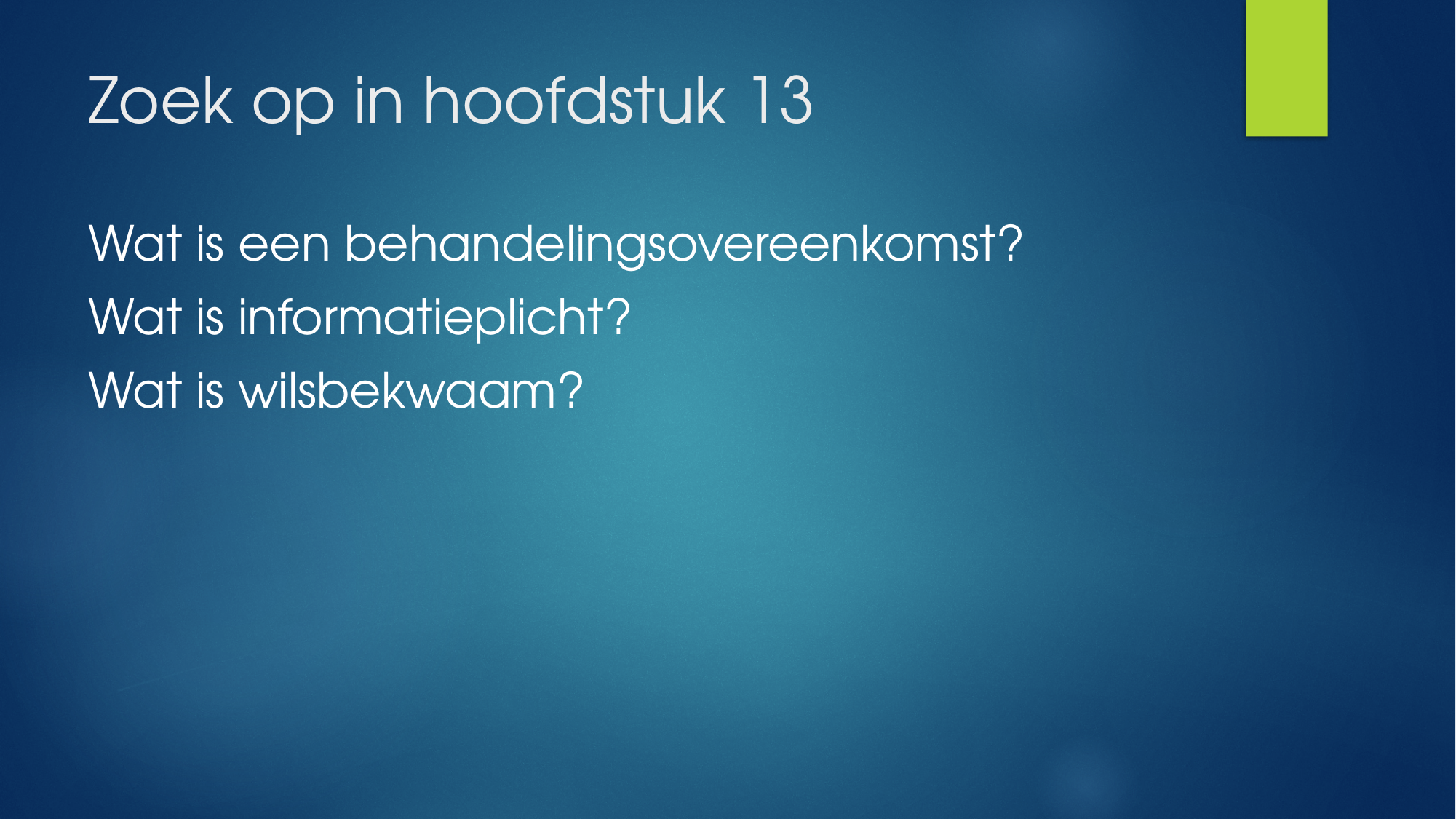

# Zoek op in hoofdstuk 13
Wat is een behandelingsovereenkomst?
Wat is informatieplicht?
Wat is wilsbekwaam?